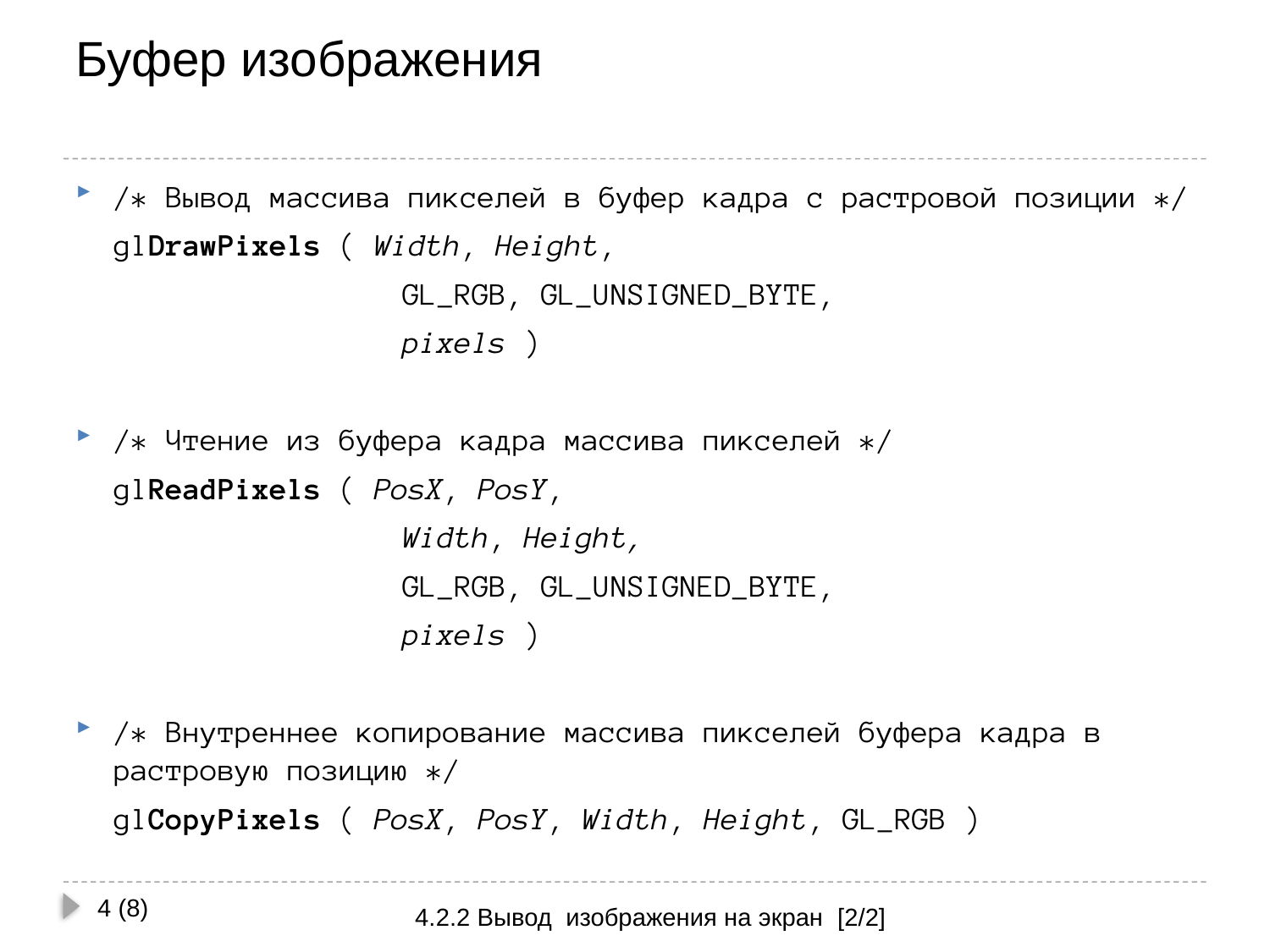

# Буфер изображения
/* Вывод массива пикселей в буфер кадра с растровой позиции */
	glDrawPixels ( Width, Height,
			  GL_RGB, GL_UNSIGNED_BYTE,
			  pixels )

/* Чтение из буфера кадра массива пикселей */
	glReadPixels ( PosX, PosY,
			  Width, Height,
		 	  GL_RGB, GL_UNSIGNED_BYTE,
			  pixels )

/* Внутреннее копирование массива пикселей буфера кадра в растровую позицию */
	glCopyPixels ( PosX, PosY, Width, Height, GL_RGB )
4 (8)
4.2.2 Вывод  изображения на экран  [2/2]